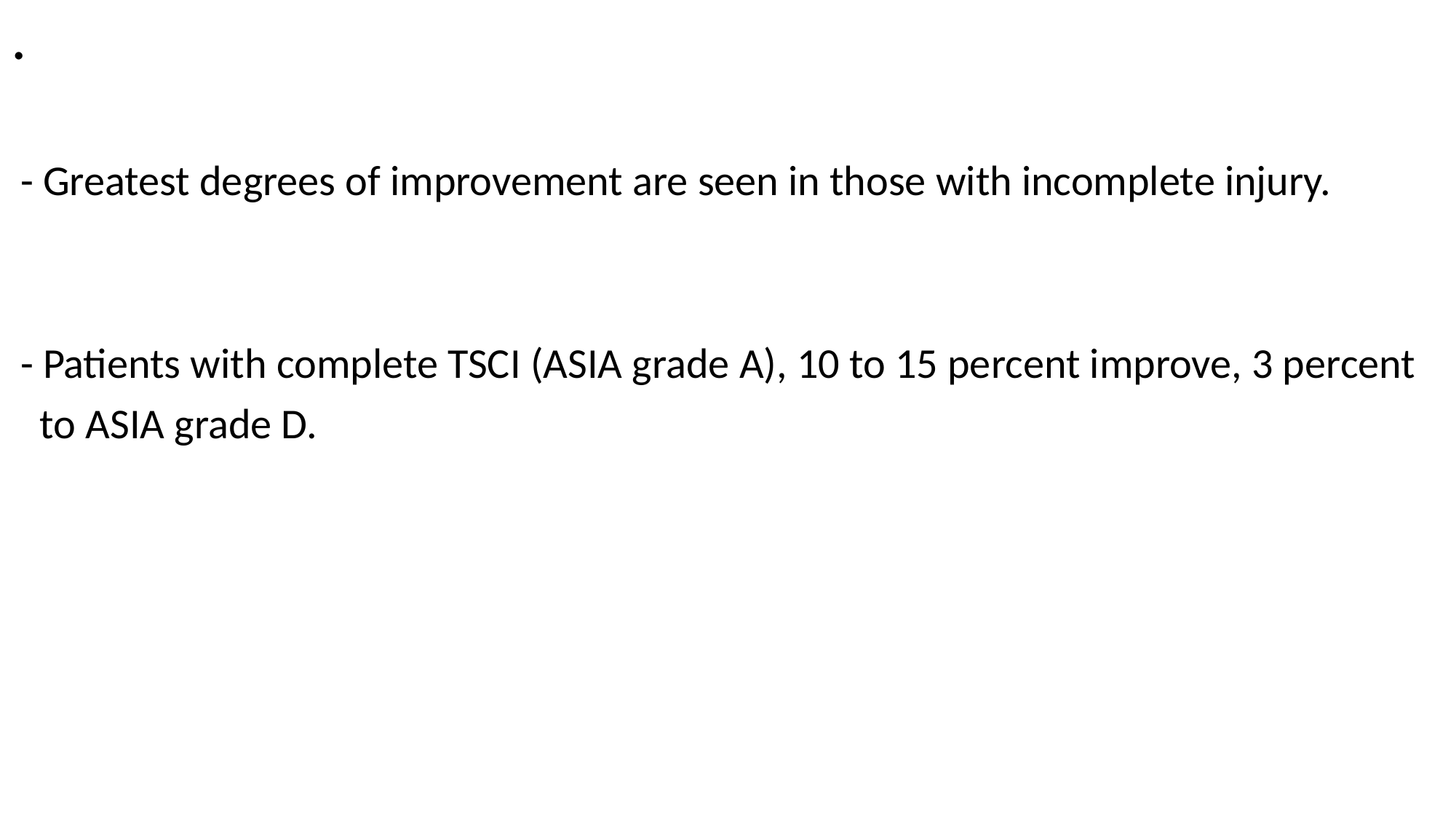

# .

 - Greatest degrees of improvement are seen in those with incomplete injury.

 - Patients with complete TSCI (ASIA grade A), 10 to 15 percent improve, 3 percent
   to ASIA grade D.